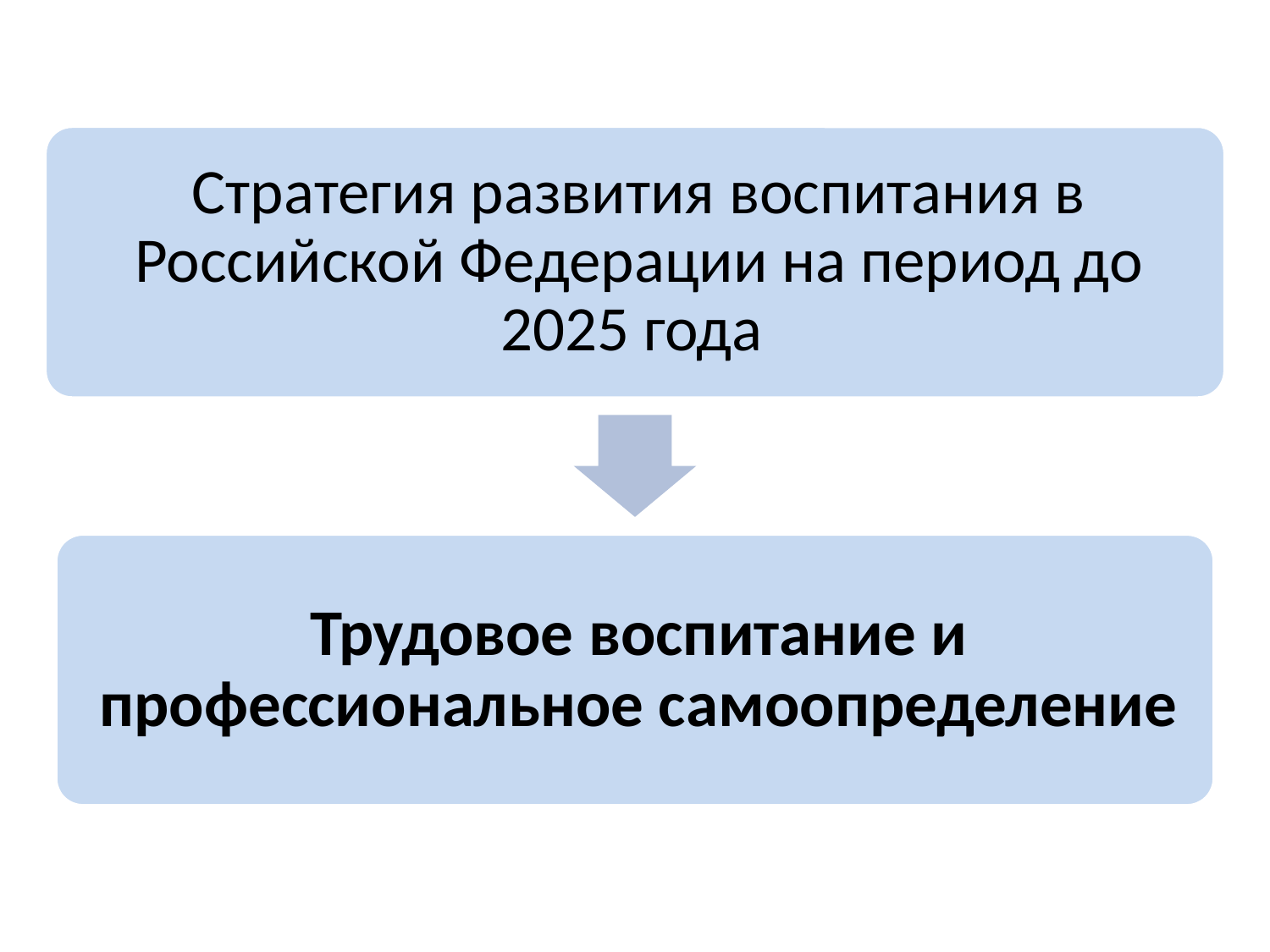

Стратегия развития воспитания в Российской Федерации на период до 2025 года

Трудовое воспитание и профессиональное самоопределение